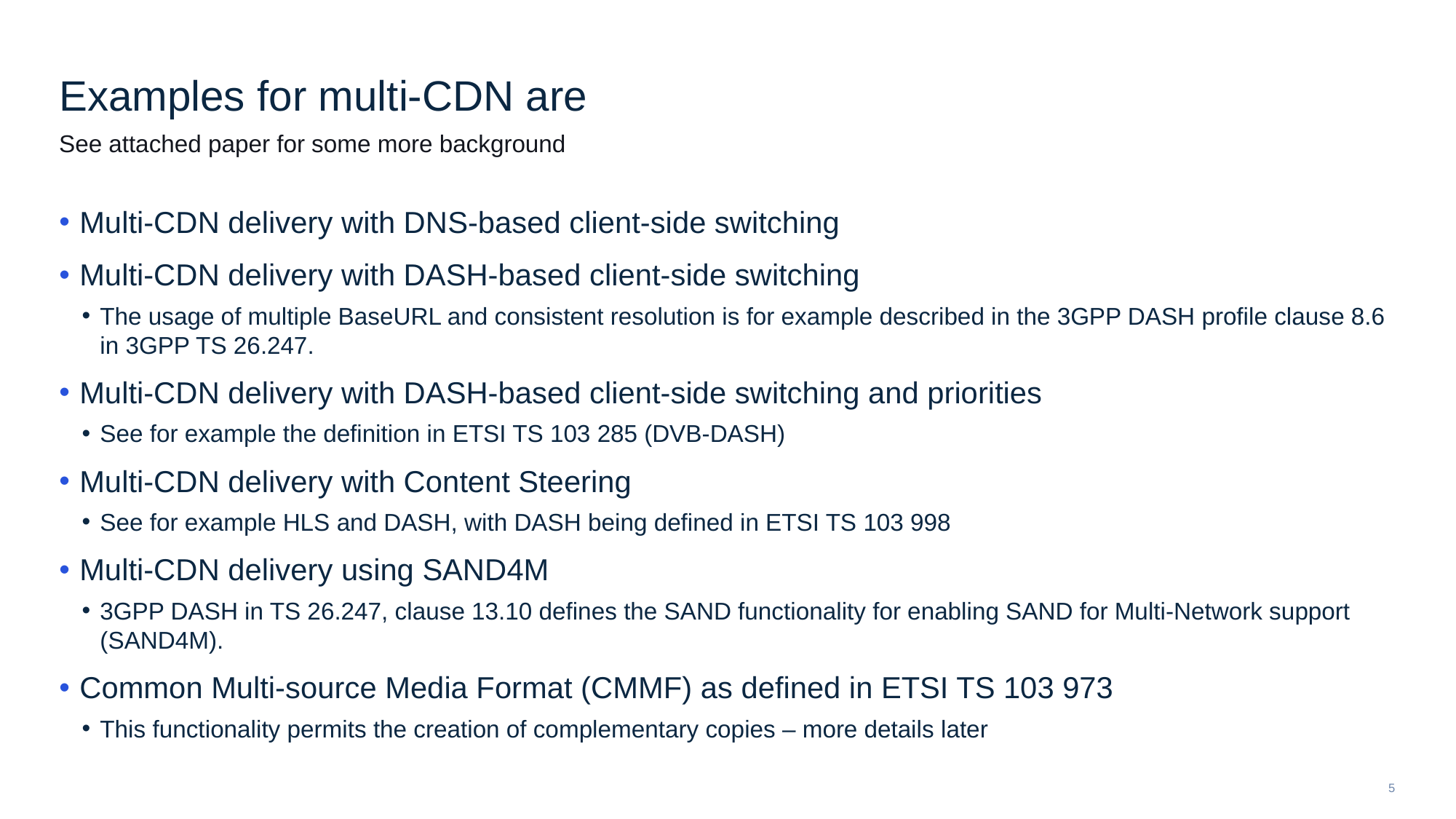

# Examples for multi-CDN are
See attached paper for some more background
Multi-CDN delivery with DNS-based client-side switching
Multi-CDN delivery with DASH-based client-side switching
The usage of multiple BaseURL and consistent resolution is for example described in the 3GPP DASH profile clause 8.6 in 3GPP TS 26.247.
Multi-CDN delivery with DASH-based client-side switching and priorities
See for example the definition in ETSI TS 103 285 (DVB-DASH)
Multi-CDN delivery with Content Steering
See for example HLS and DASH, with DASH being defined in ETSI TS 103 998
Multi-CDN delivery using SAND4M
3GPP DASH in TS 26.247, clause 13.10 defines the SAND functionality for enabling SAND for Multi-Network support (SAND4M).
Common Multi-source Media Format (CMMF) as defined in ETSI TS 103 973
This functionality permits the creation of complementary copies – more details later